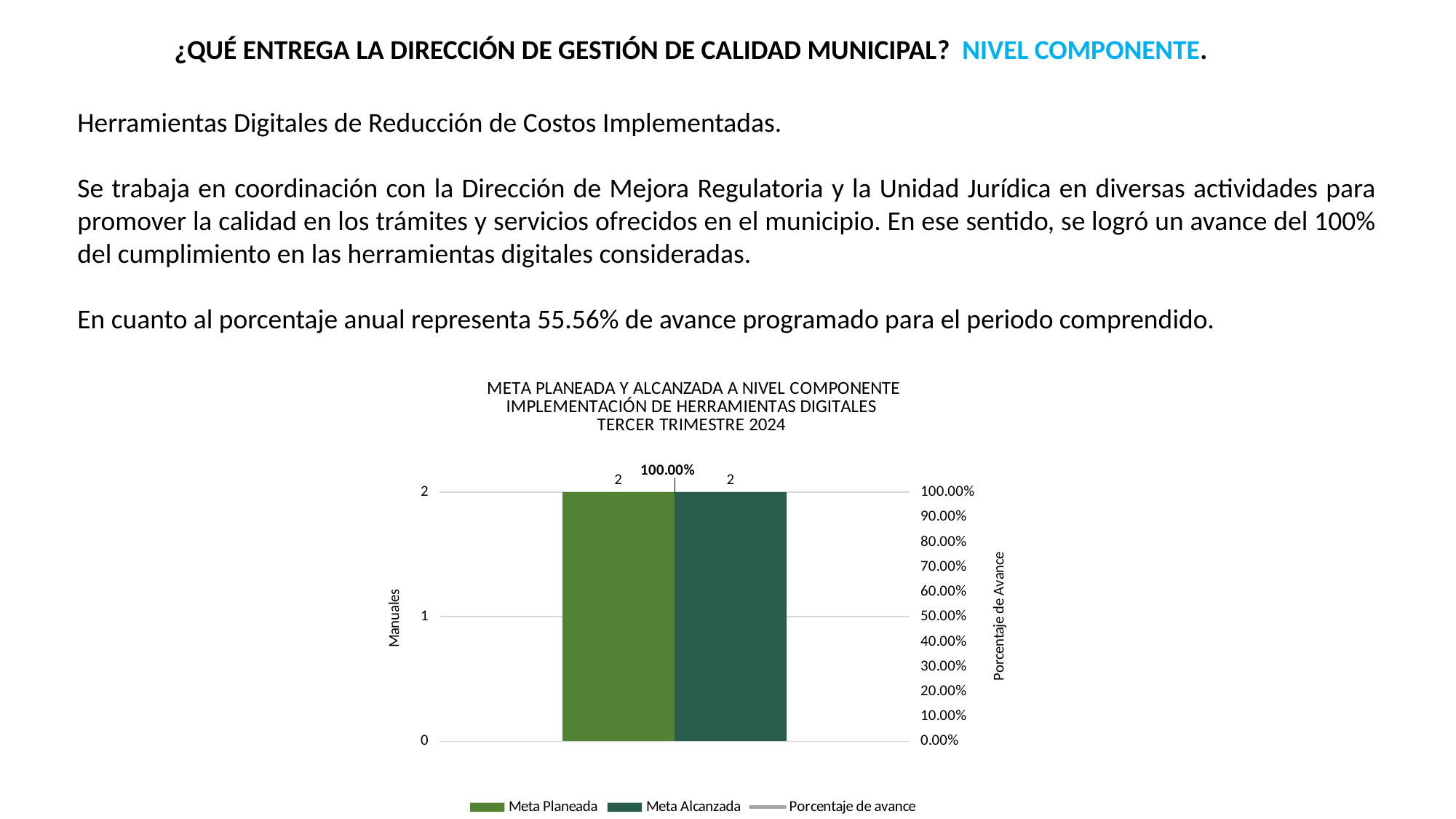

¿QUÉ ENTREGA LA DIRECCIÓN DE GESTIÓN DE CALIDAD MUNICIPAL?  NIVEL COMPONENTE.

Herramientas Digitales de Reducción de Costos Implementadas.

Se trabaja en coordinación con la Dirección de Mejora Regulatoria y la Unidad Jurídica en diversas actividades para promover la calidad en los trámites y servicios ofrecidos en el municipio. En ese sentido, se logró un avance del 100% del cumplimiento en las herramientas digitales consideradas.

En cuanto al porcentaje anual representa 55.56% de avance programado para el periodo comprendido.

### Chart: META PLANEADA Y ALCANZADA A NIVEL COMPONENTE IMPLEMENTACIÓN DE HERRAMIENTAS DIGITALES
TERCER TRIMESTRE 2024

| Category | Meta Planeada | Meta Alcanzada |  |
|---|---|---|---|
| IMPLEMENTACION DE HERRAMIENTAS DIGITALES | 2.0 | 2.0 | 1.0 |